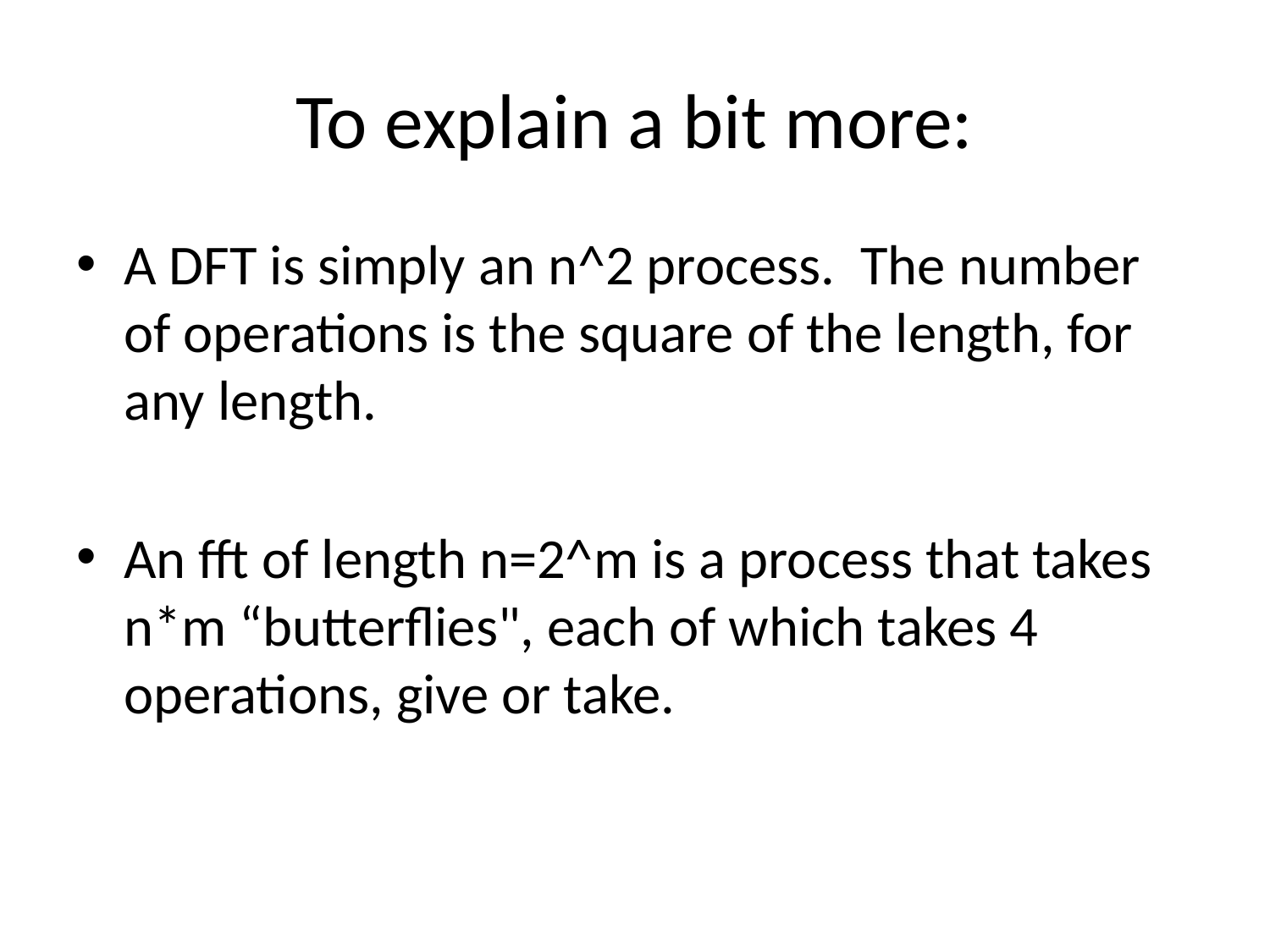

# To explain a bit more:
A DFT is simply an n^2 process.  The number of operations is the square of the length, for any length.

An fft of length n=2^m is a process that takes n*m “butterflies", each of which takes 4 operations, give or take.